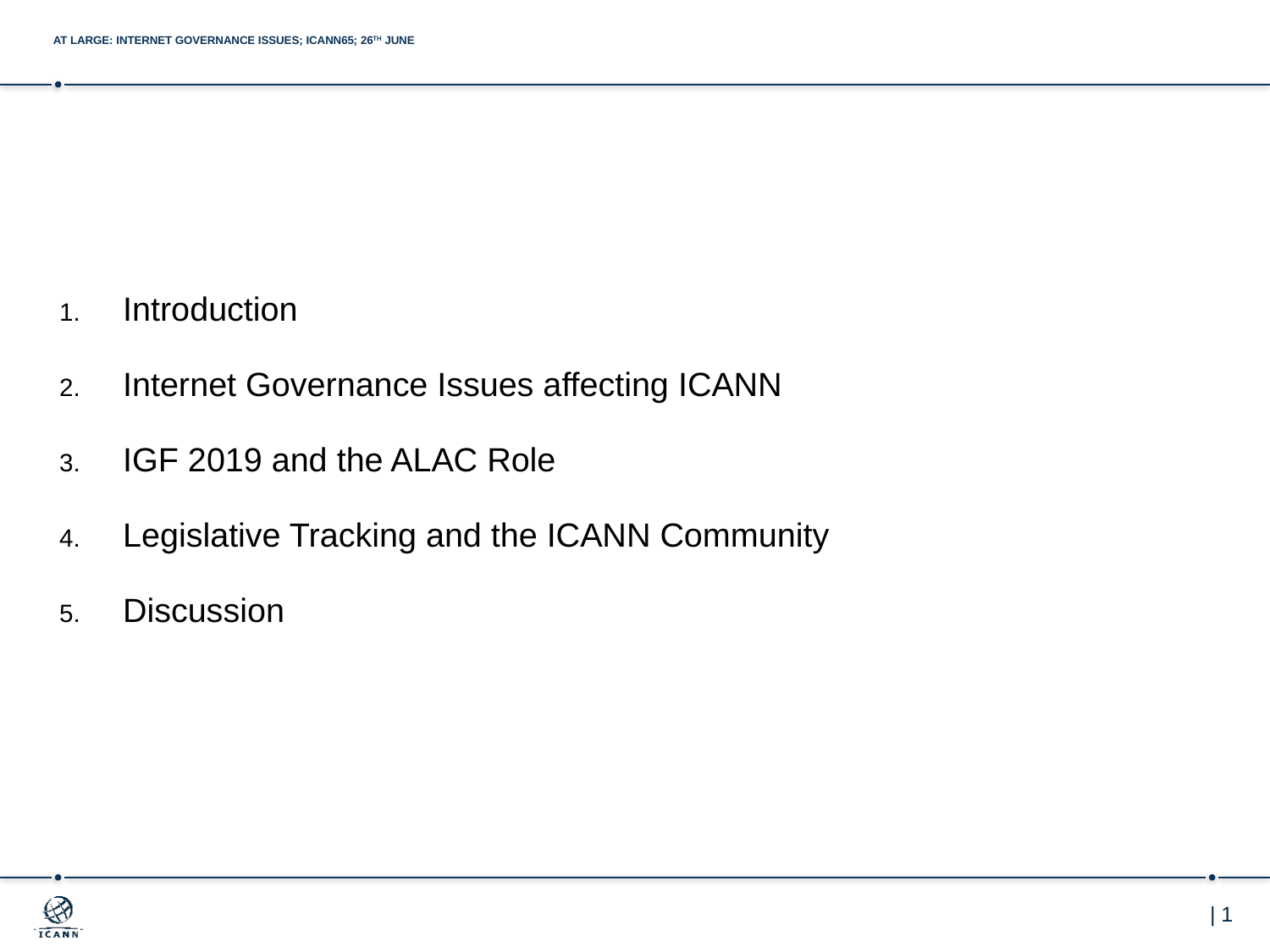

# AT LARGE: INTERNET GOVERNANCE ISSUES; ICANN65; 26TH JUNE

Introduction
Internet Governance Issues affecting ICANN
IGF 2019 and the ALAC Role
Legislative Tracking and the ICANN Community
Discussion